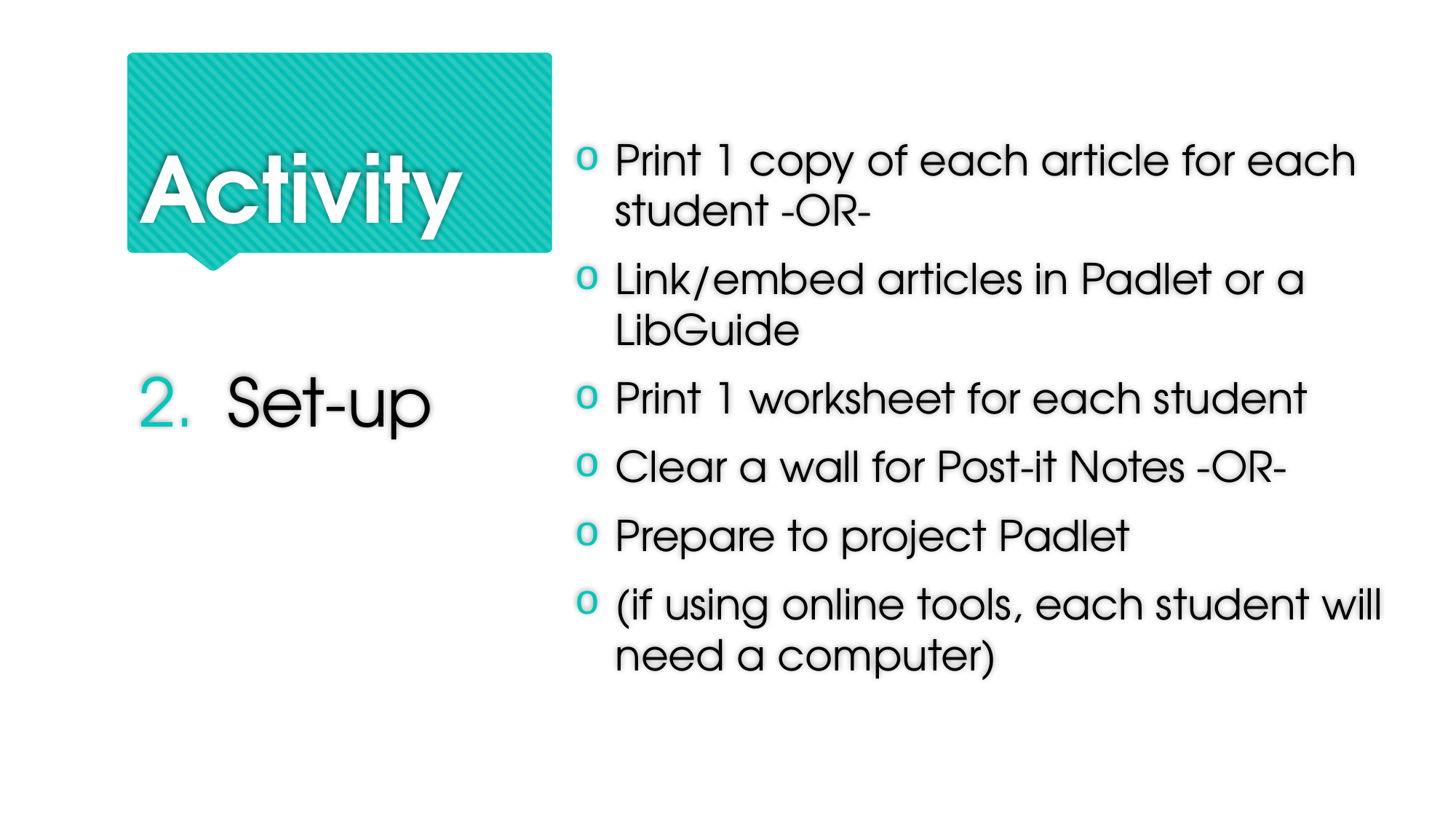

# Activity
Print 1 copy of each article for each student -OR-
Link/embed articles in Padlet or a LibGuide
Print 1 worksheet for each student
Clear a wall for Post-it Notes -OR-
Prepare to project Padlet
(if using online tools, each student will need a computer)
Set-up